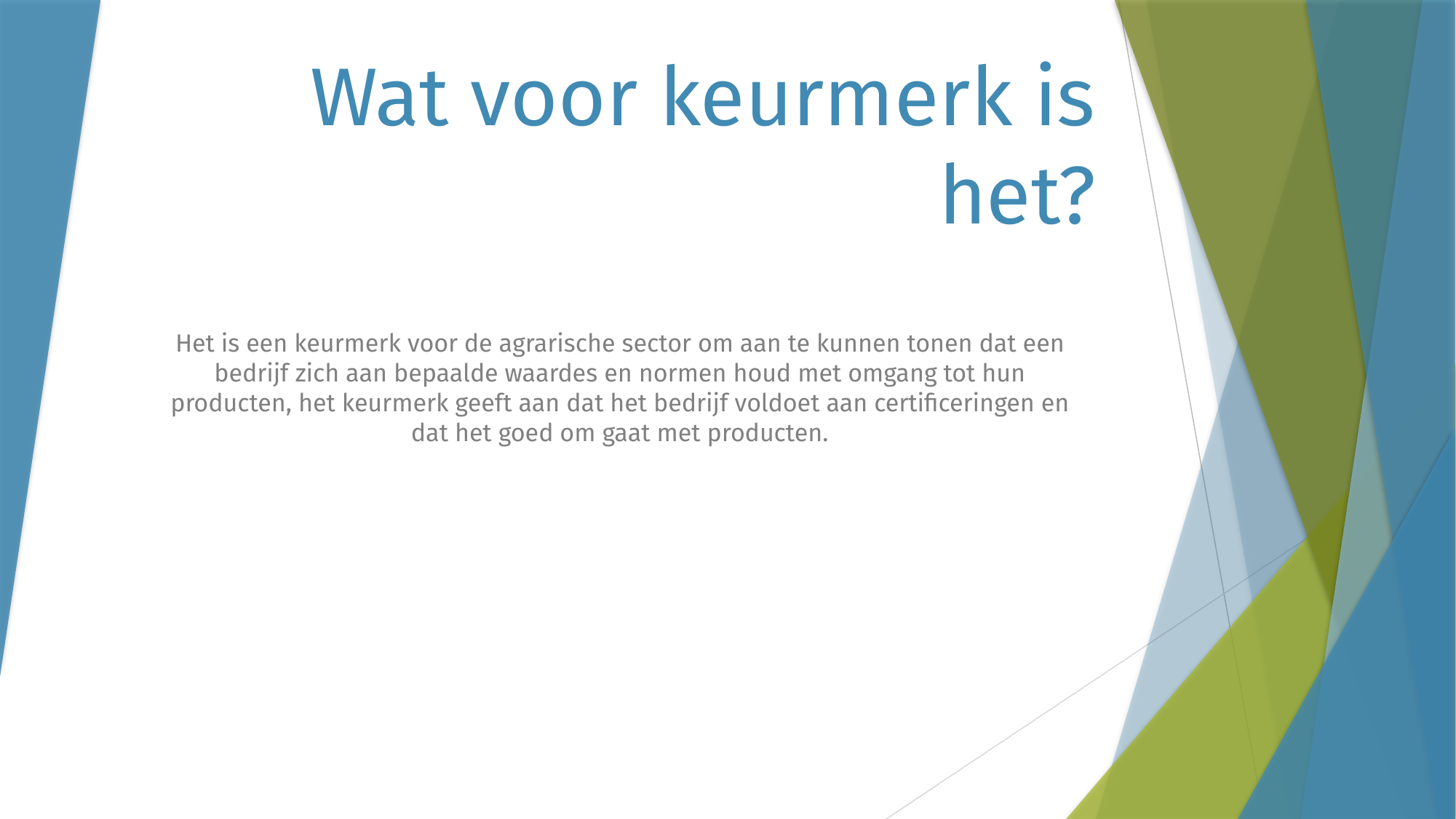

# Wat voor keurmerk is het?
Het is een keurmerk voor de agrarische sector om aan te kunnen tonen dat een bedrijf zich aan bepaalde waardes en normen houd met omgang tot hun producten, het keurmerk geeft aan dat het bedrijf voldoet aan certificeringen en dat het goed om gaat met producten.